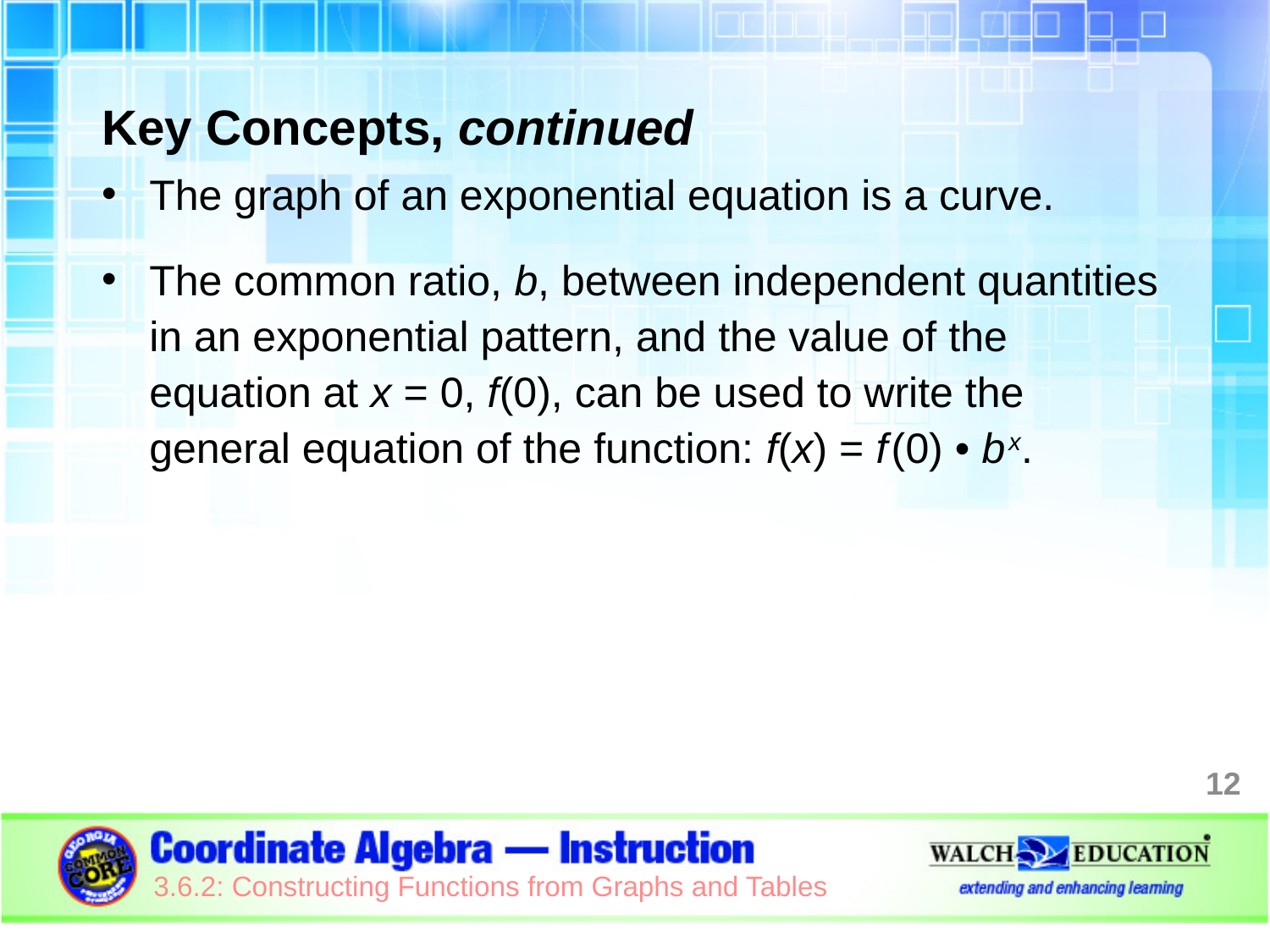

Key Concepts, continued
The graph of an exponential equation is a curve.
The common ratio, b, between independent quantities in an exponential pattern, and the value of the equation at x = 0, f(0), can be used to write the general equation of the function: f(x) = f (0) • b x.
12
3.6.2: Constructing Functions from Graphs and Tables